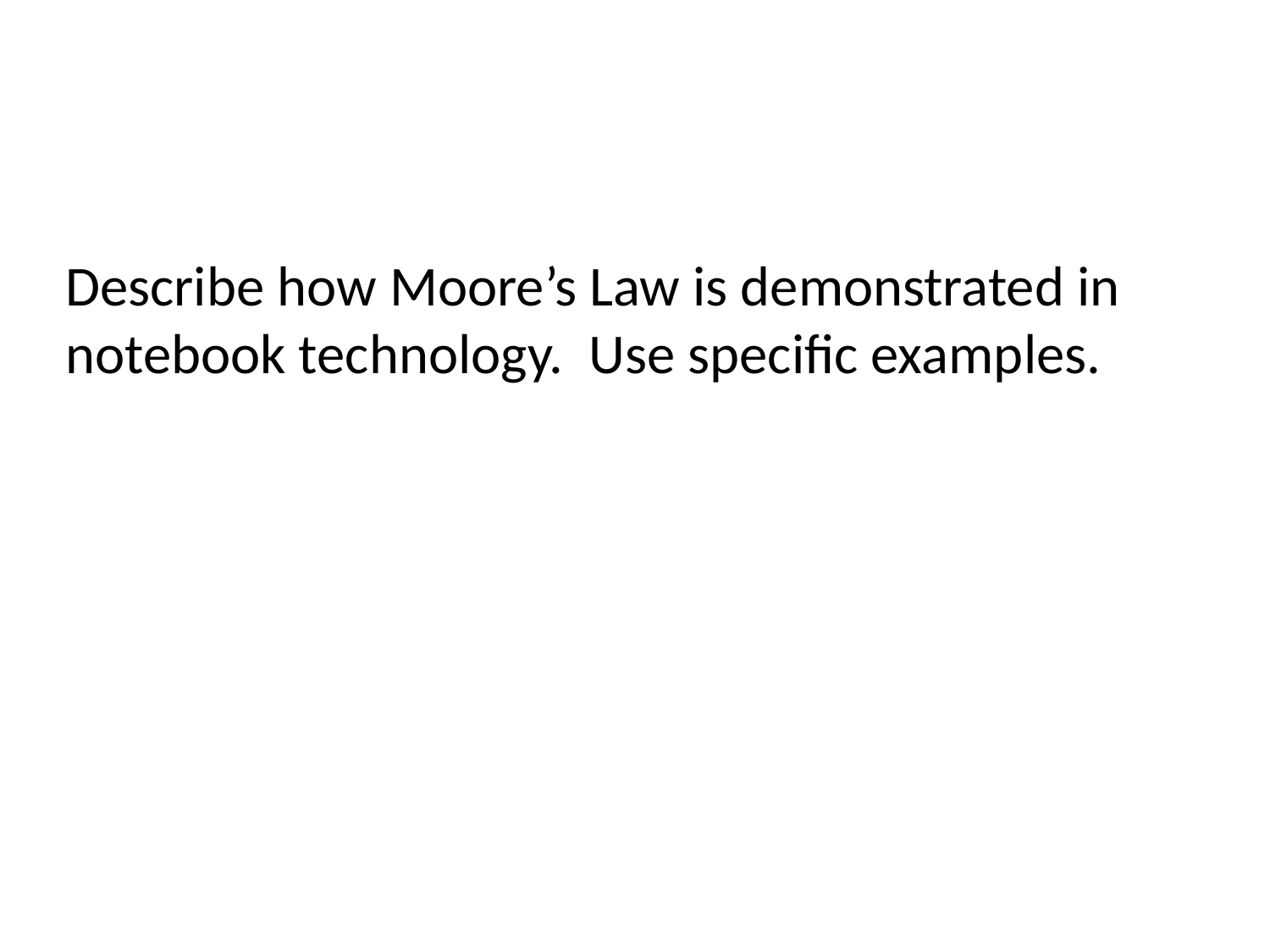

Describe how Moore’s Law is demonstrated in notebook technology.  Use specific examples.